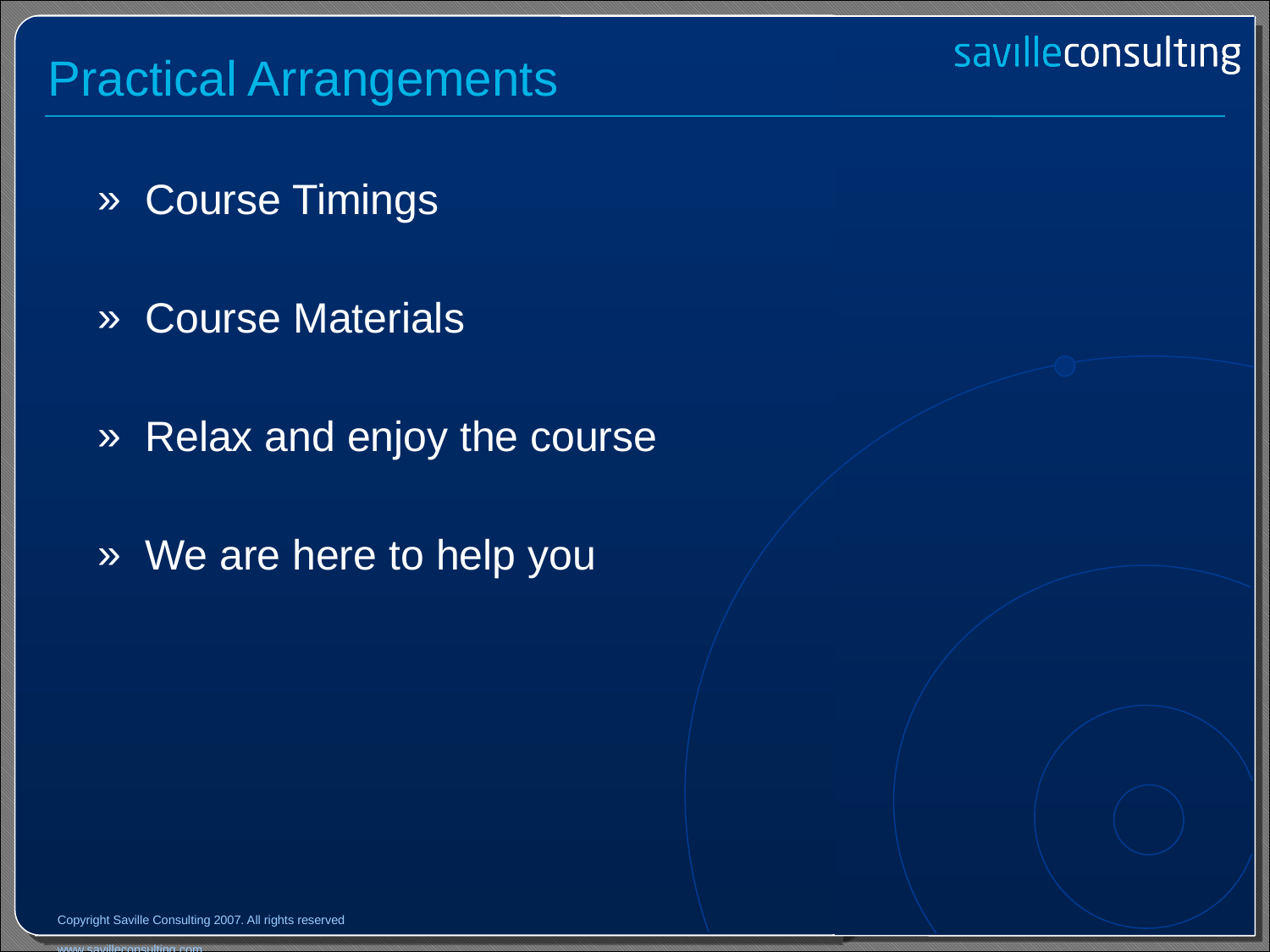

# Practical Arrangements
Course Timings

Course Materials

Relax and enjoy the course

We are here to help you